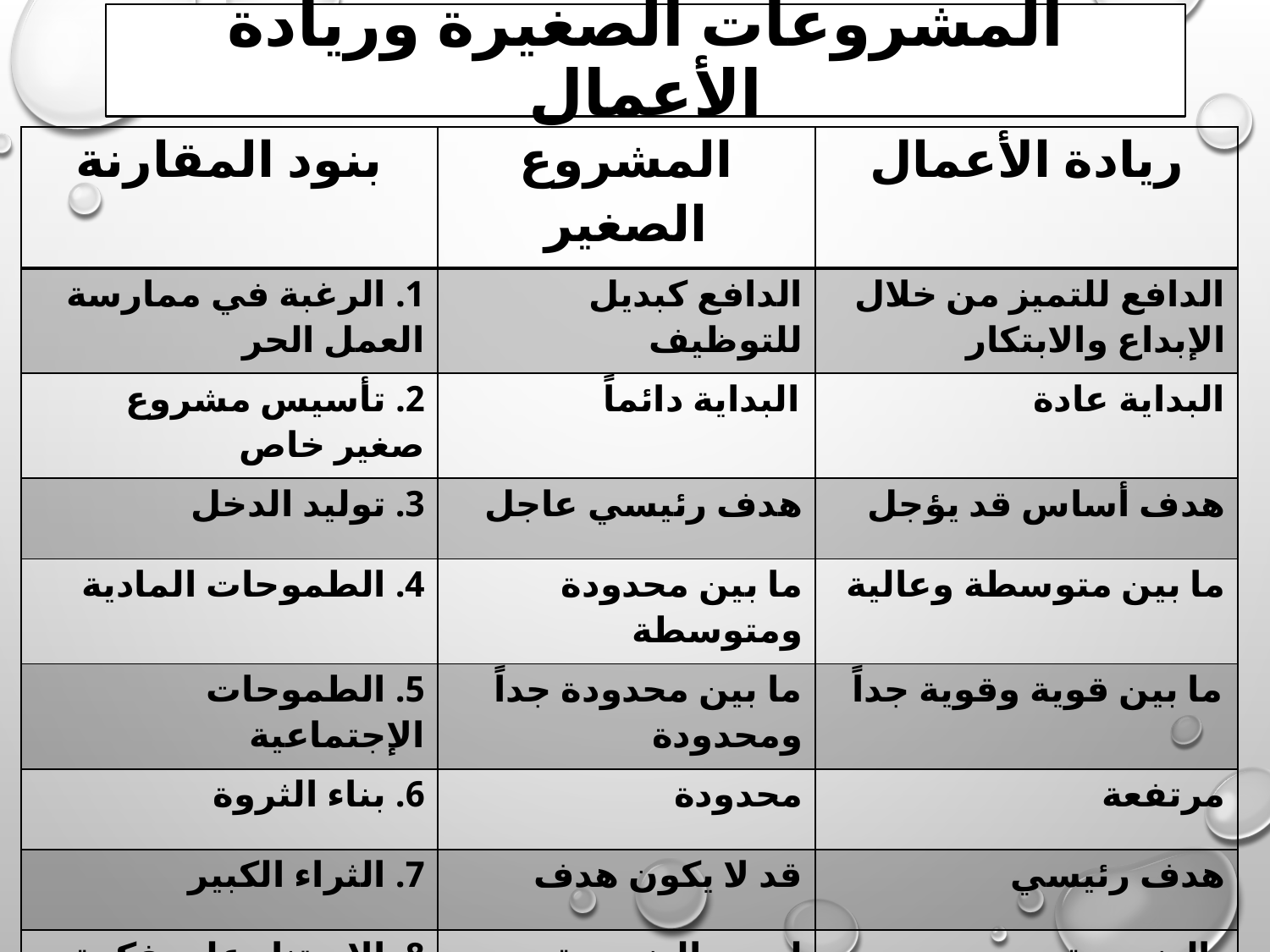

# المشروعات الصغيرة وريادة الأعمال
| بنود المقارنة | المشروع الصغير | ريادة الأعمال |
| --- | --- | --- |
| 1. الرغبة في ممارسة العمل الحر | الدافع كبديل للتوظيف | الدافع للتميز من خلال الإبداع والابتكار |
| 2. تأسيس مشروع صغير خاص | البداية دائماً | البداية عادة |
| 3. توليد الدخل | هدف رئيسي عاجل | هدف أساس قد يؤجل |
| 4. الطموحات المادية | ما بين محدودة ومتوسطة | ما بين متوسطة وعالية |
| 5. الطموحات الإجتماعية | ما بين محدودة جداً ومحدودة | ما بين قوية وقوية جداً |
| 6. بناء الثروة | محدودة | مرتفعة |
| 7. الثراء الكبير | قد لا يكون هدف | هدف رئيسي |
| 8. الإستناد على فكرة مبتكرة | ليس بالضرورة | بالضرورة |
| 9. النمو المستمر | بمعدل ضعيف وبطئ وموسمي | بمعدل عالٍ وسريع متواصل |